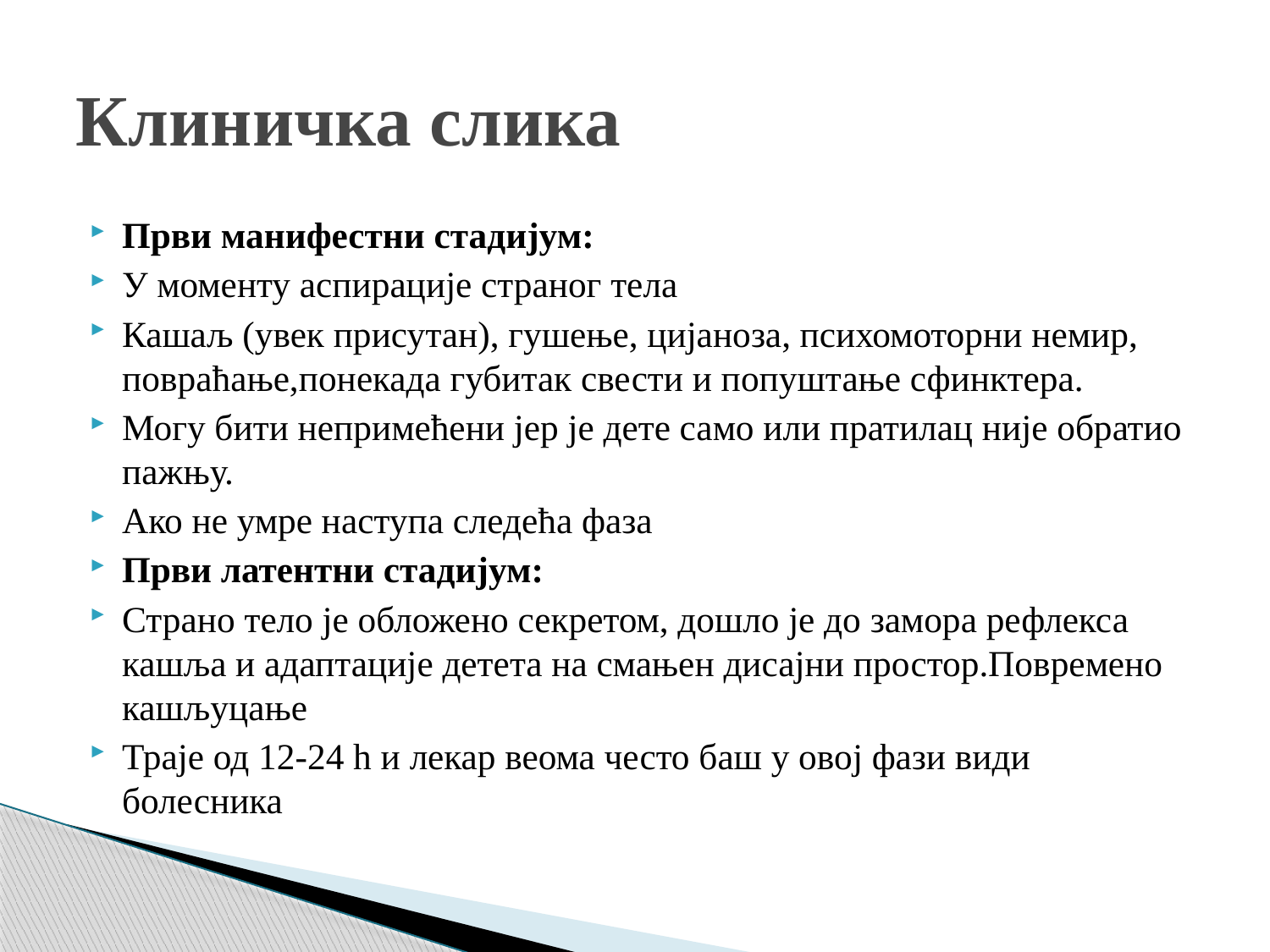

# Клиничка слика
Први манифестни стадијум:
У моменту аспирације страног тела
Кашаљ (увек присутан), гушење, цијаноза, психомоторни немир, повраћање,понекада губитак свести и попуштање сфинктера.
Могу бити непримећени јер је дете само или пратилац није обратио пажњу.
Ако не умре наступа следећа фаза
Први латентни стадијум:
Страно тело је обложено секретом, дошло је до замора рефлекса кашља и адаптације детета на смањен дисајни простор.Повремено кашљуцање
Траје од 12-24 h и лекар веома често баш у овој фази види болесника